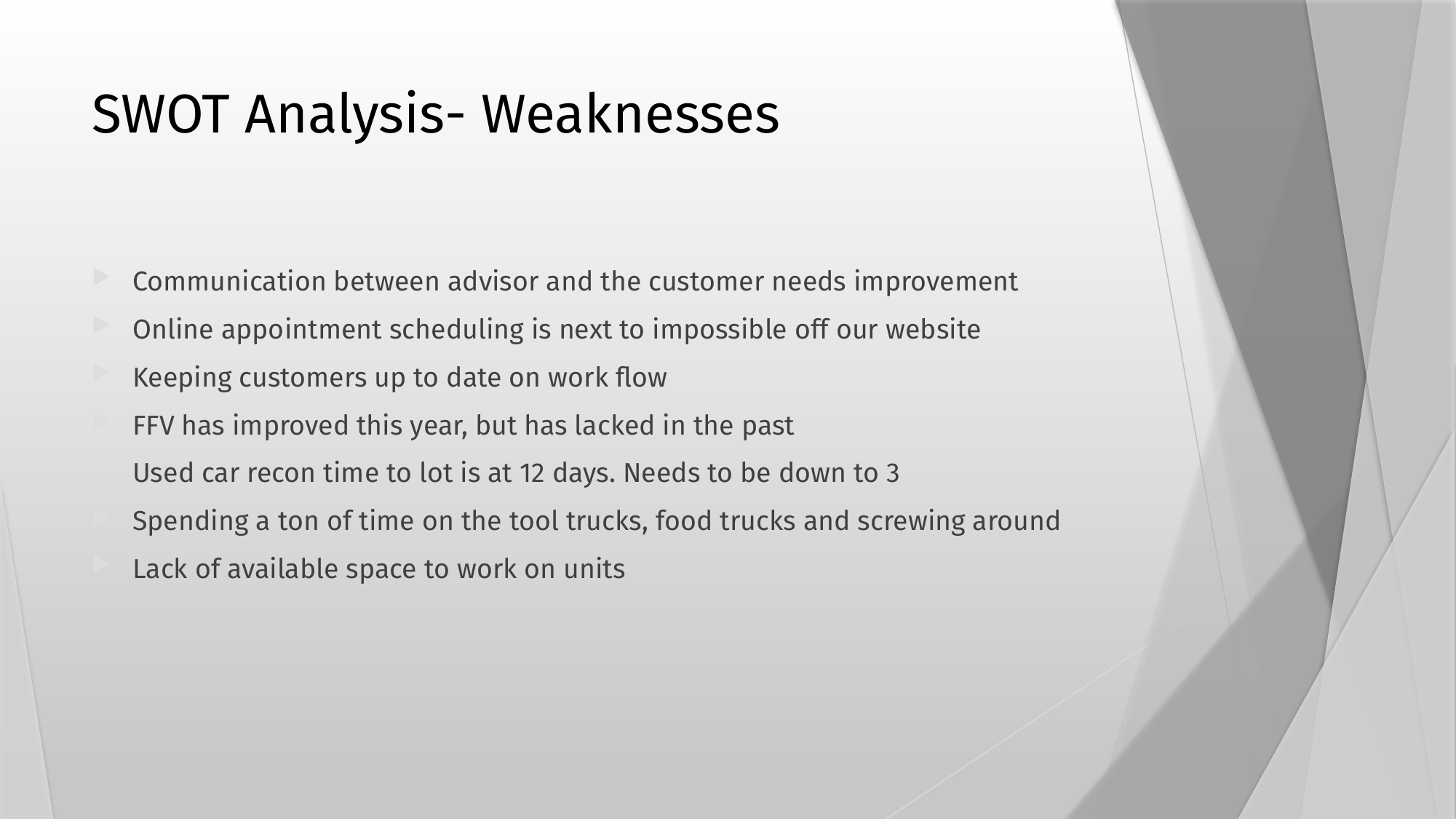

# SWOT Analysis- Weaknesses
Communication between advisor and the customer needs improvement
Online appointment scheduling is next to impossible off our website
Keeping customers up to date on work flow
FFV has improved this year, but has lacked in the past
Used car recon time to lot is at 12 days. Needs to be down to 3
Spending a ton of time on the tool trucks, food trucks and screwing around
Lack of available space to work on units